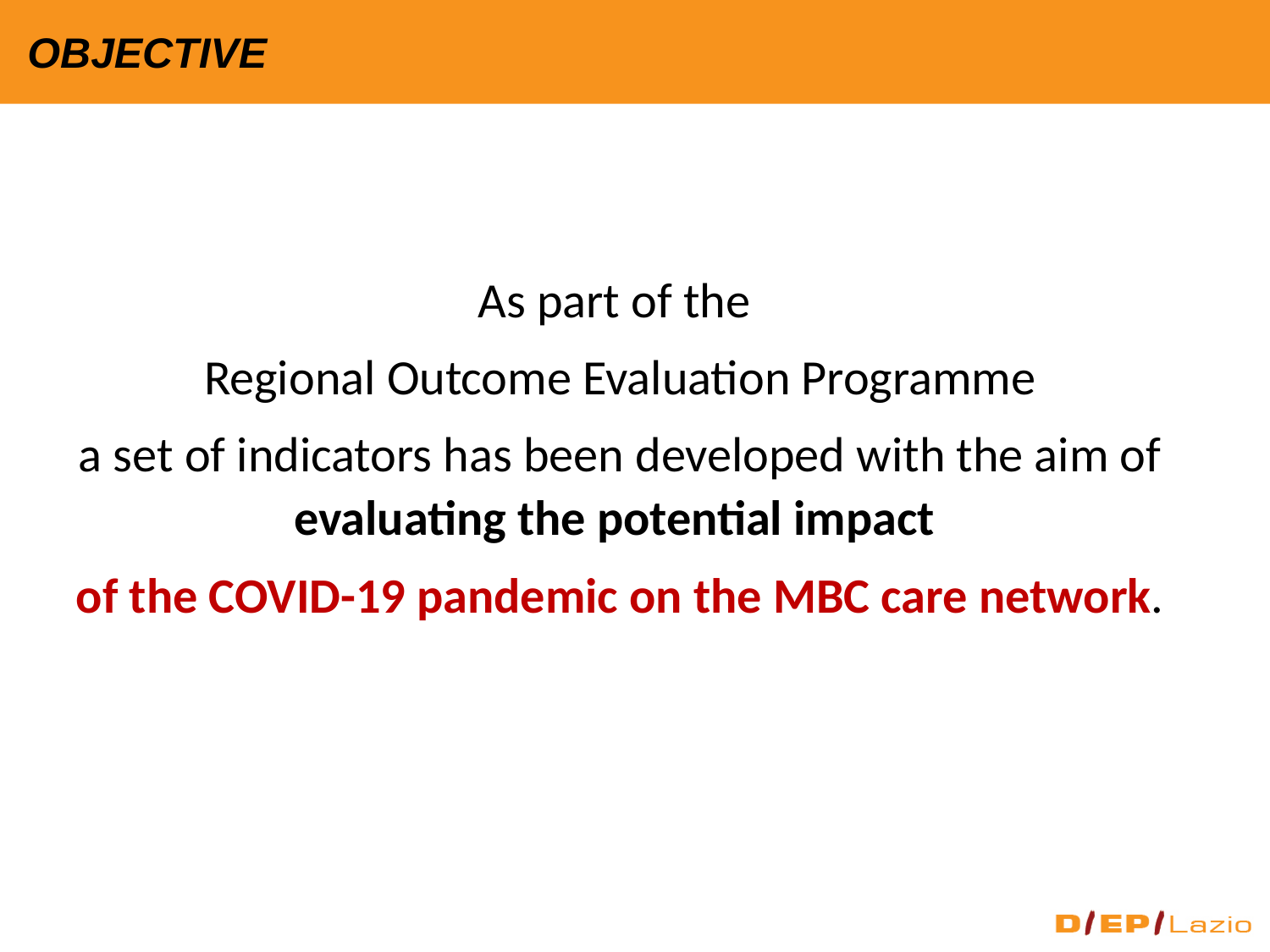

OBJECTIVE
As part of the
Regional Outcome Evaluation Programme
a set of indicators has been developed with the aim of evaluating the potential impact
of the COVID-19 pandemic on the MBC care network.